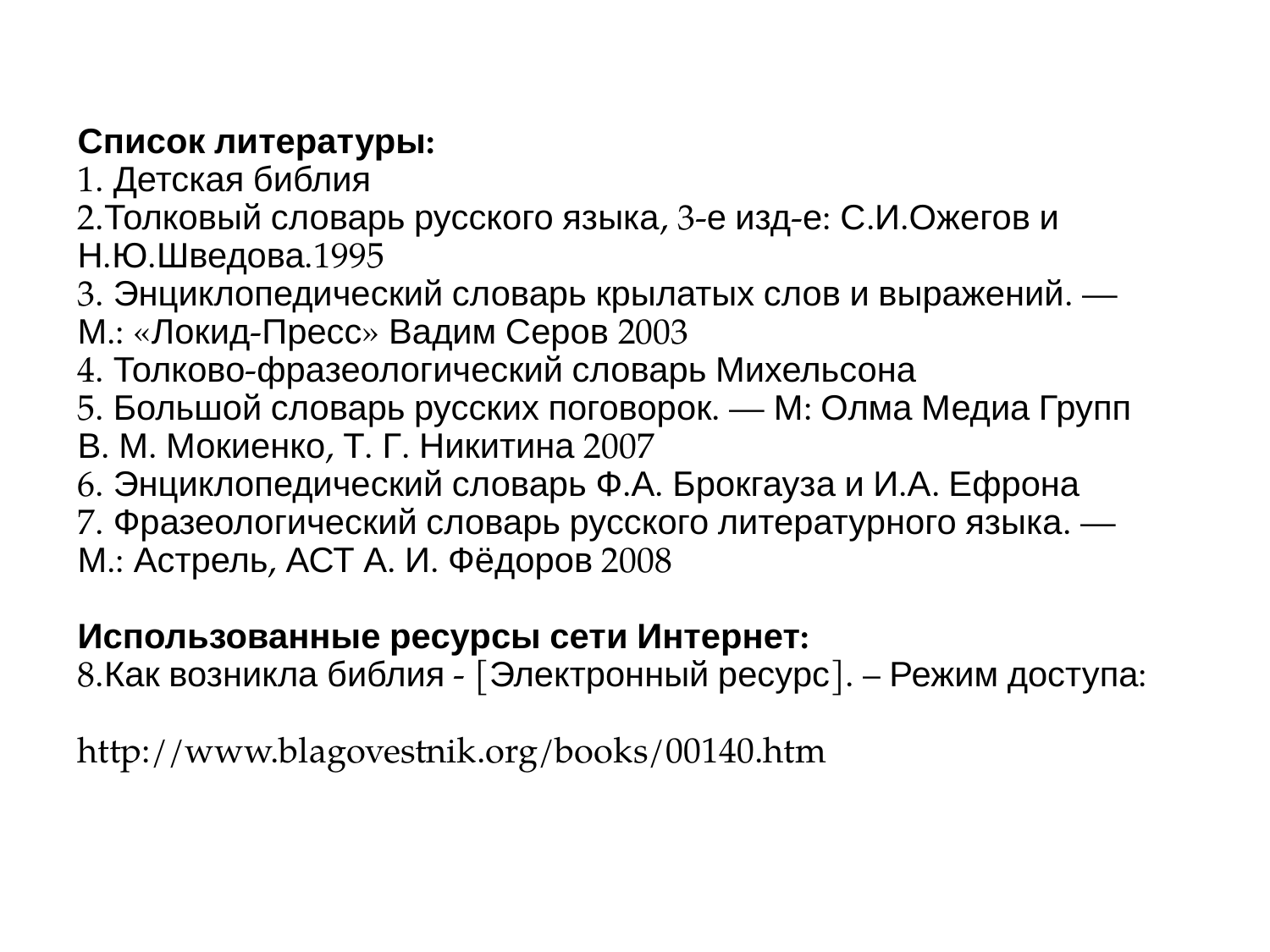

# Список литературы: 1. Детская библия 2.Толковый словарь русского языка, 3-е изд-е: С.И.Ожегов и Н.Ю.Шведова.1995 3. Энциклопедический словарь крылатых слов и выражений. — М.: «Локид-Пресс» Вадим Серов 2003 4. Толково-фразеологический словарь Михельсона 5. Большой словарь русских поговорок. — М: Олма Медиа Групп В. М. Мокиенко, Т. Г. Никитина 2007 6. Энциклопедический словарь Ф.А. Брокгауза и И.А. Ефрона 7. Фразеологический словарь русского литературного языка. — М.: Астрель, АСТ А. И. Фёдоров 2008   Использованные ресурсы сети Интернет: 8.Как возникла библия - [Электронный ресурс]. – Режим доступа: http://www.blagovestnik.org/books/00140.htm